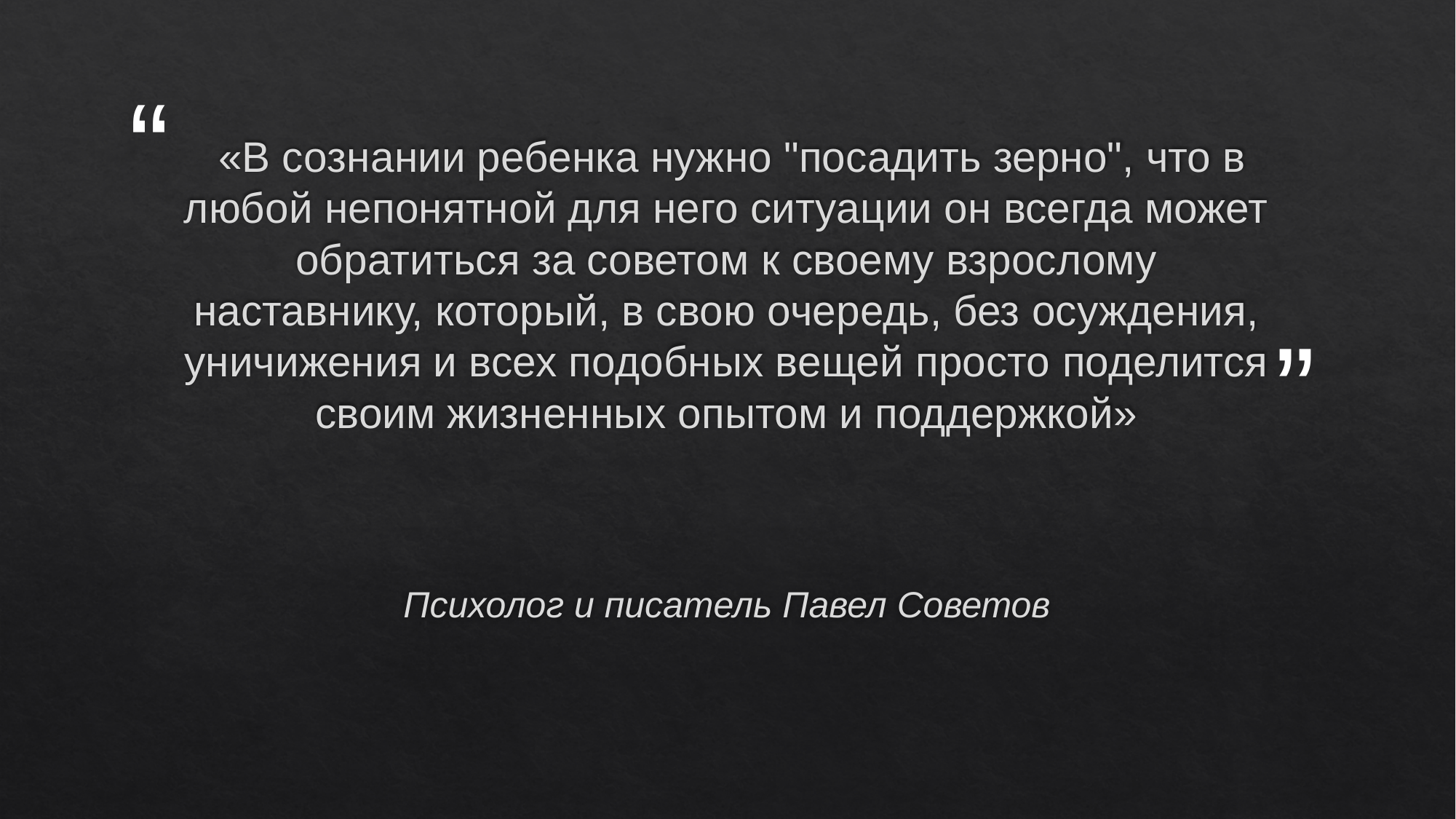

# «В сознании ребенка нужно "посадить зерно", что в любой непонятной для него ситуации он всегда может обратиться за советом к своему взрослому наставнику, который, в свою очередь, без осуждения, уничижения и всех подобных вещей просто поделится своим жизненных опытом и поддержкой»
Психолог и писатель Павел Советов